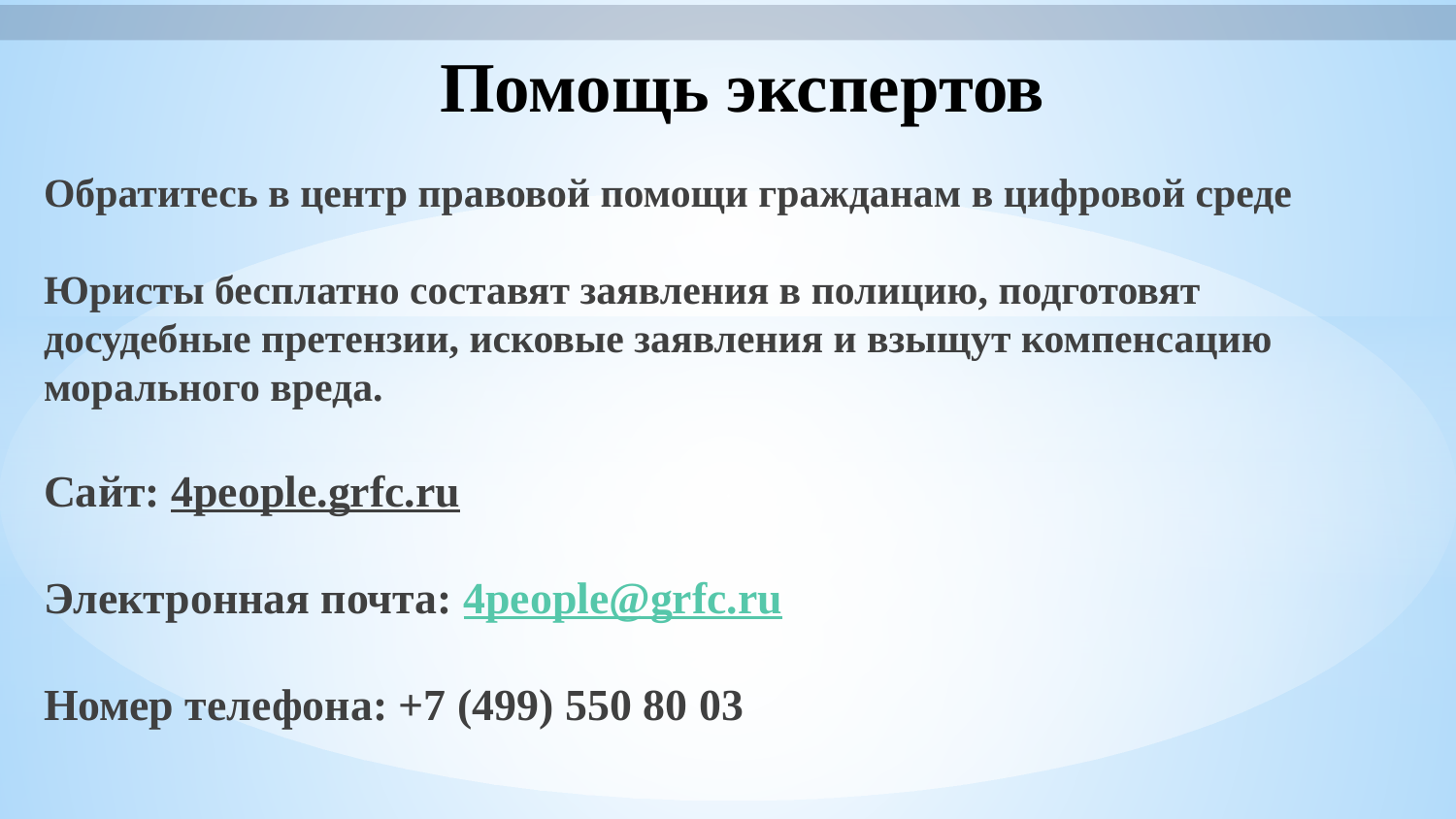

# Помощь экспертов
Обратитесь в центр правовой помощи гражданам в цифровой среде
Юристы бесплатно составят заявления в полицию, подготовят досудебные претензии, исковые заявления и взыщут компенсацию морального вреда.
Сайт: 4people.grfc.ru
Электронная почта: 4people@grfc.ru
Номер телефона: +7 (499) 550 80 03